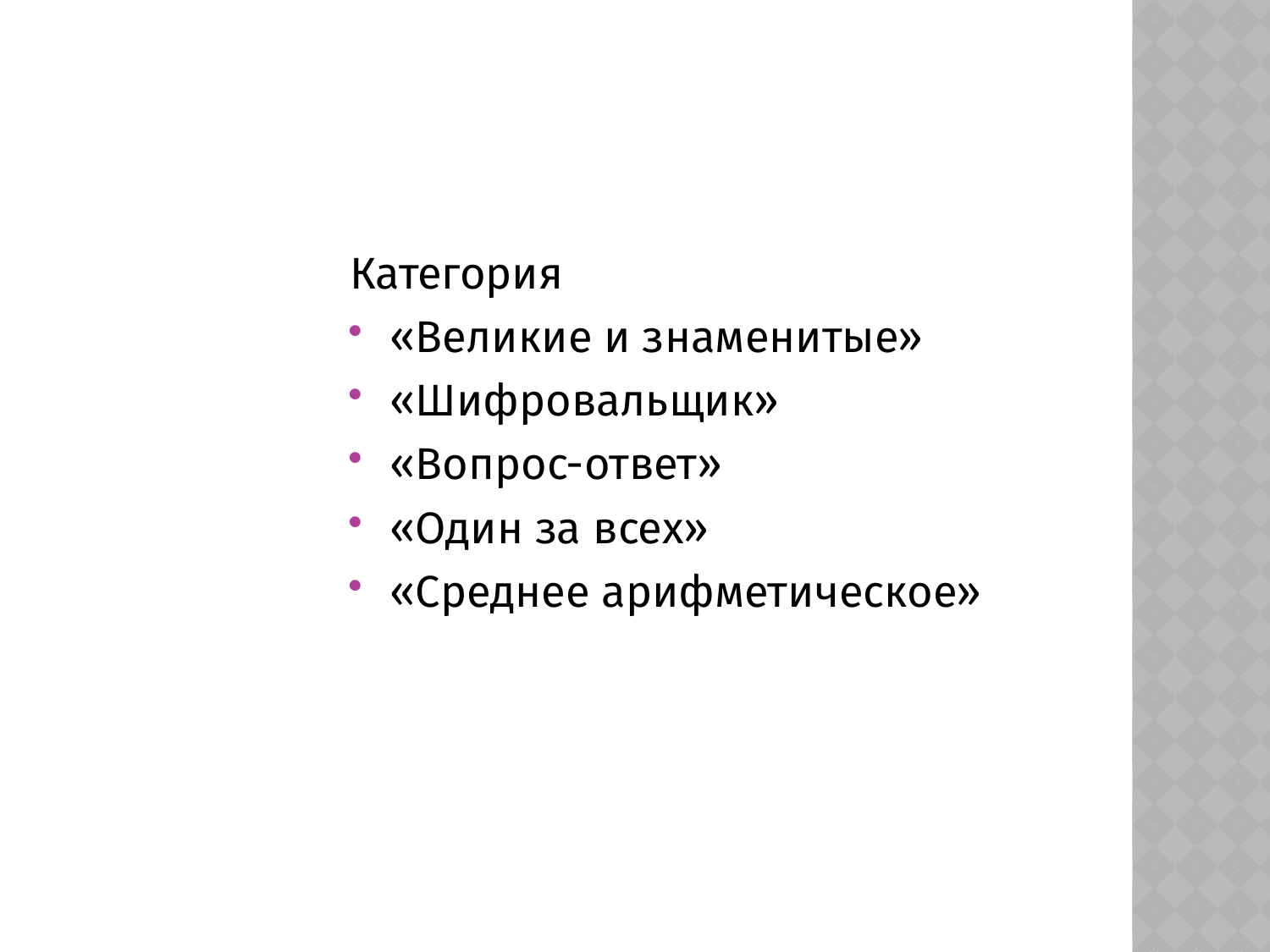

Категория
«Великие и знаменитые»
«Шифровальщик»
«Вопрос-ответ»
«Один за всех»
«Среднее арифметическое»